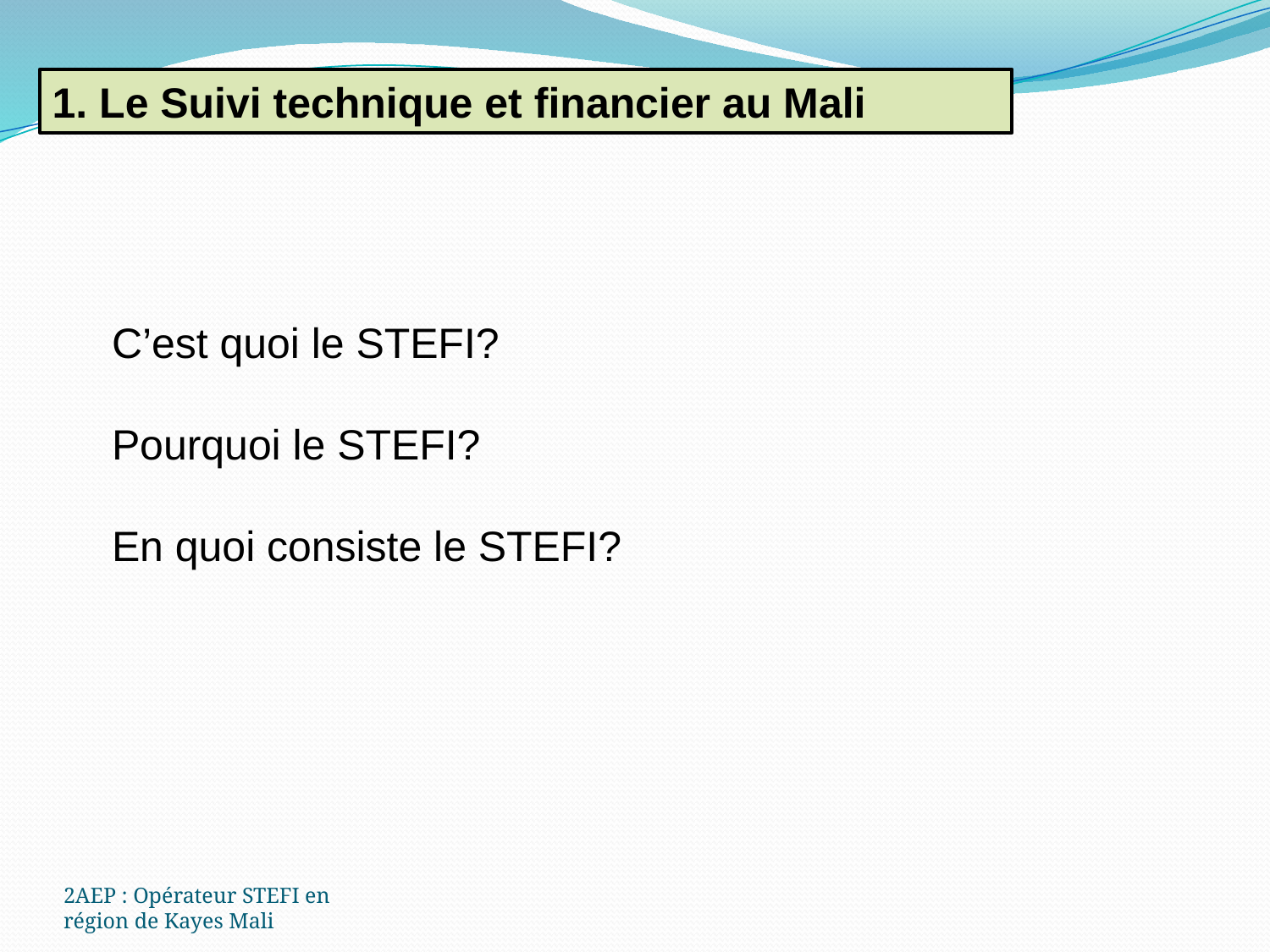

1. Le Suivi technique et financier au Mali
C’est quoi le STEFI?

Pourquoi le STEFI?

En quoi consiste le STEFI?

2AEP : Opérateur STEFI en région de Kayes Mali